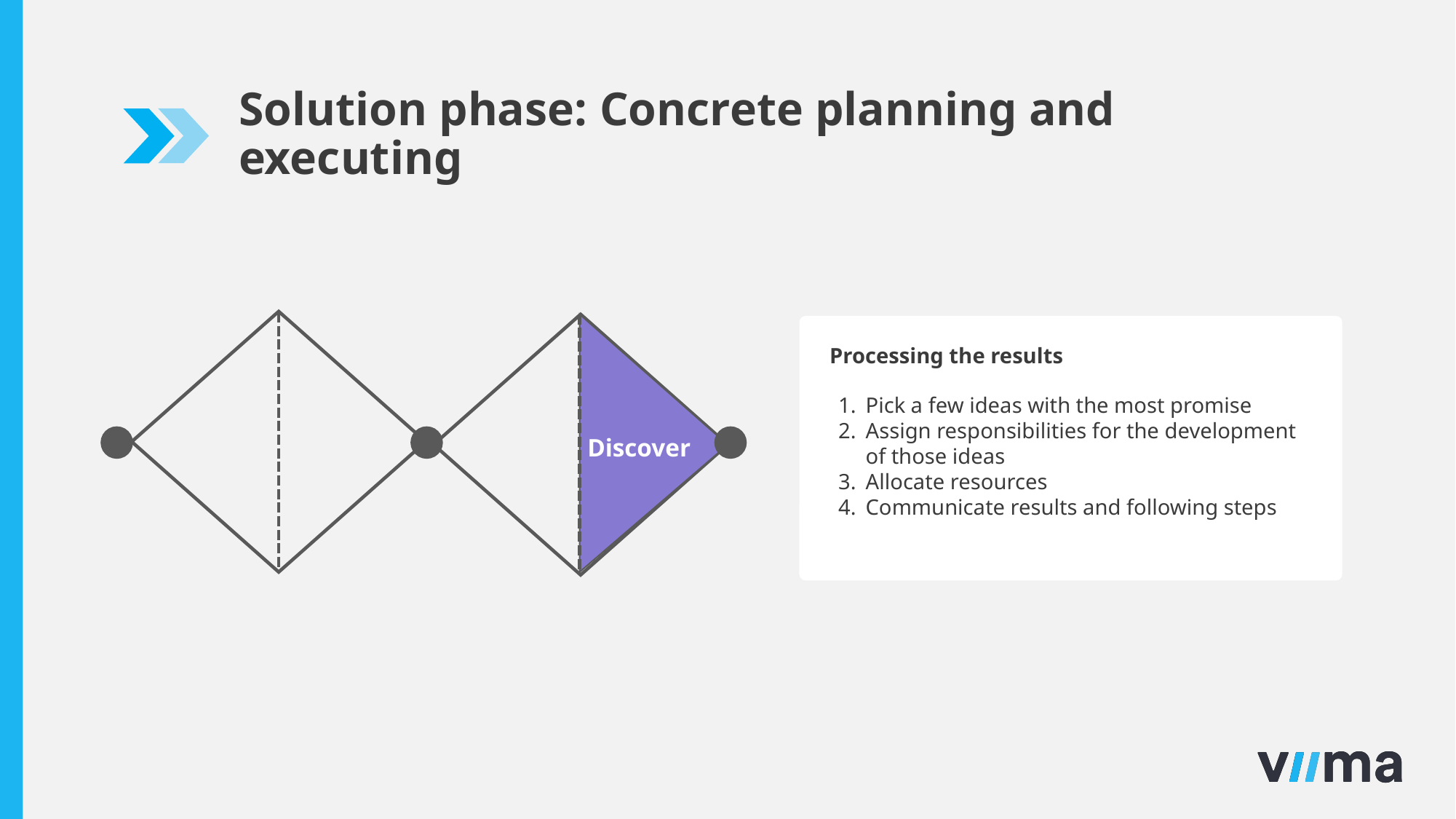

Solution phase: Concrete planning and executing

Processing the results

Pick a few ideas with the most promise
Assign responsibilities for the development of those ideas
Allocate resources
Communicate results and following steps

Discover